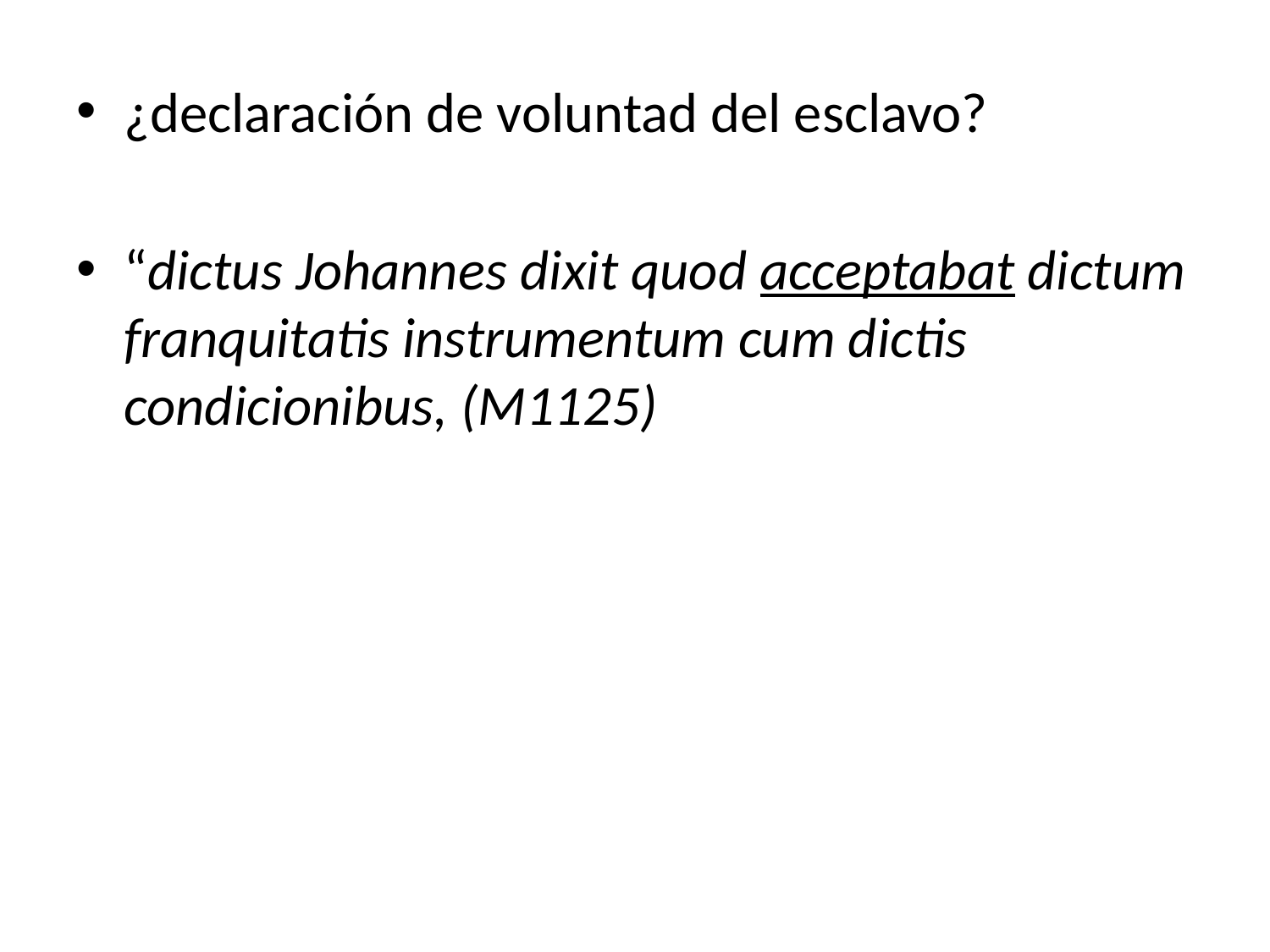

¿declaración de voluntad del esclavo?

“dictus Johannes dixit quod acceptabat dictum franquitatis instrumentum cum dictis condicionibus, (M1125)